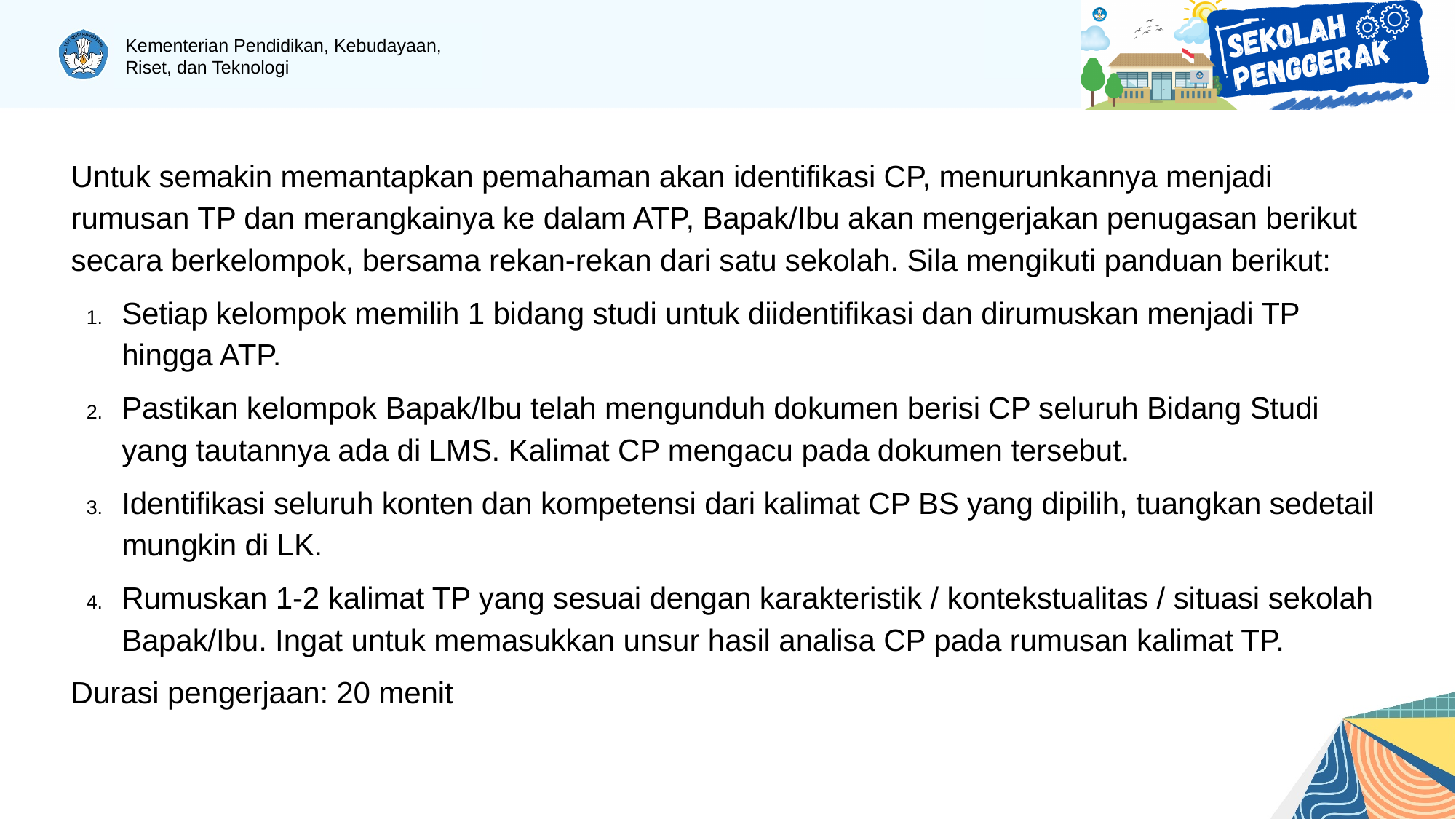

Untuk semakin memantapkan pemahaman akan identifikasi CP, menurunkannya menjadi rumusan TP dan merangkainya ke dalam ATP, Bapak/Ibu akan mengerjakan penugasan berikut secara berkelompok, bersama rekan-rekan dari satu sekolah. Sila mengikuti panduan berikut:
Setiap kelompok memilih 1 bidang studi untuk diidentifikasi dan dirumuskan menjadi TP hingga ATP.
Pastikan kelompok Bapak/Ibu telah mengunduh dokumen berisi CP seluruh Bidang Studi yang tautannya ada di LMS. Kalimat CP mengacu pada dokumen tersebut.
Identifikasi seluruh konten dan kompetensi dari kalimat CP BS yang dipilih, tuangkan sedetail mungkin di LK.
Rumuskan 1-2 kalimat TP yang sesuai dengan karakteristik / kontekstualitas / situasi sekolah Bapak/Ibu. Ingat untuk memasukkan unsur hasil analisa CP pada rumusan kalimat TP.
Durasi pengerjaan: 20 menit